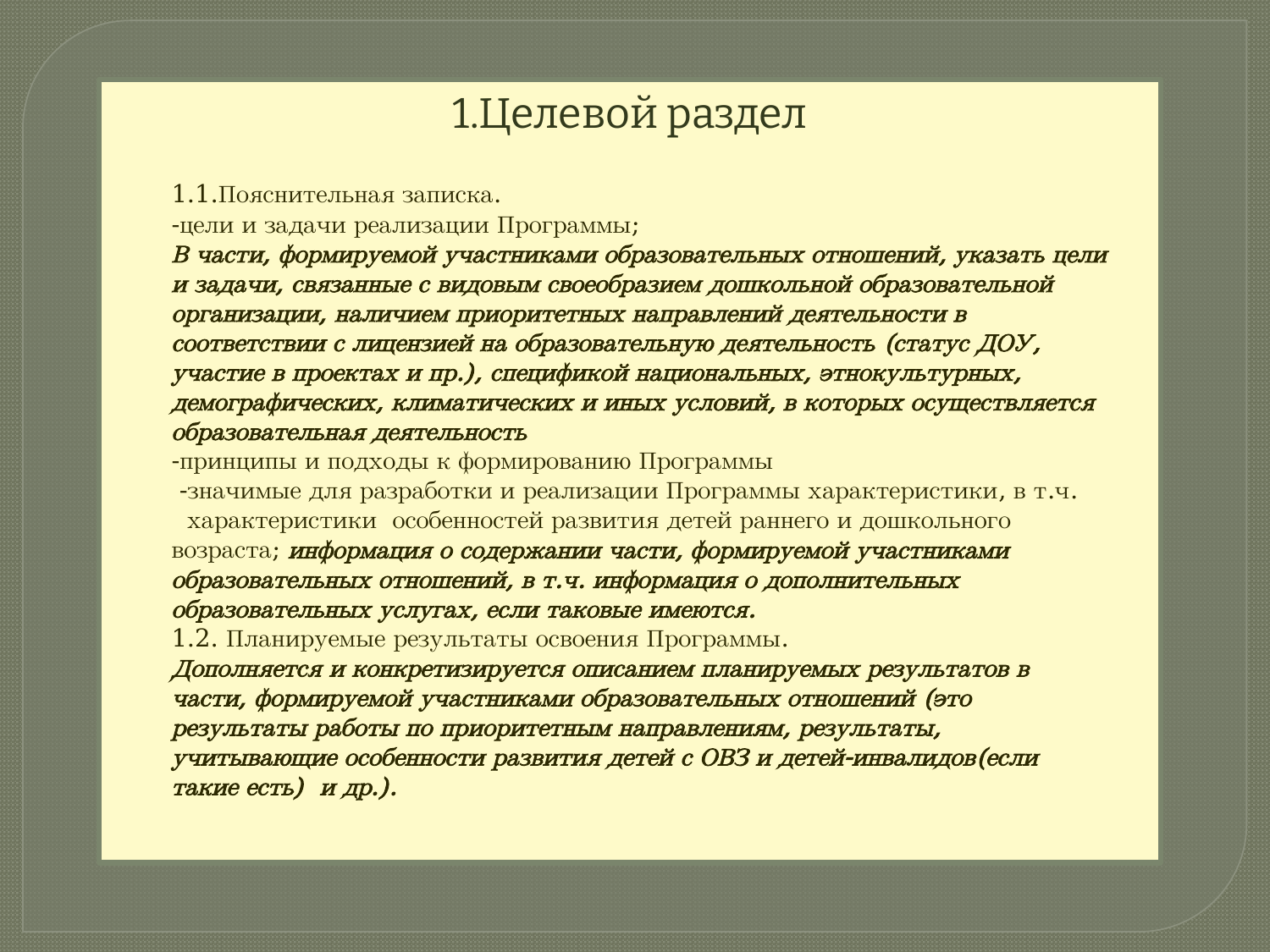

1.Целевой раздел
1.1.Пояснительная записка.
-цели и задачи реализации Программы;
В части, формируемой участниками образовательных отношений, указать цели и задачи, связанные с видовым своеобразием дошкольной образовательной организации, наличием приоритетных направлений деятельности в соответствии с лицензией на образовательную деятельность (статус ДОУ, участие в проектах и пр.), спецификой национальных, этнокультурных, демографических, климатических и иных условий, в которых осуществляется образовательная деятельность
-принципы и подходы к формированию Программы
 -значимые для разработки и реализации Программы характеристики, в т.ч.      характеристики  особенностей развития детей раннего и дошкольного возраста; информация о содержании части, формируемой участниками образовательных отношений, в т.ч. информация о дополнительных образовательных услугах, если таковые имеются.
1.2. Планируемые результаты освоения Программы.
Дополняется и конкретизируется описанием планируемых результатов в части, формируемой участниками образовательных отношений (это результаты работы по приоритетным направлениям, результаты, учитывающие особенности развития детей с ОВЗ и детей-инвалидов(если такие есть)  и др.).